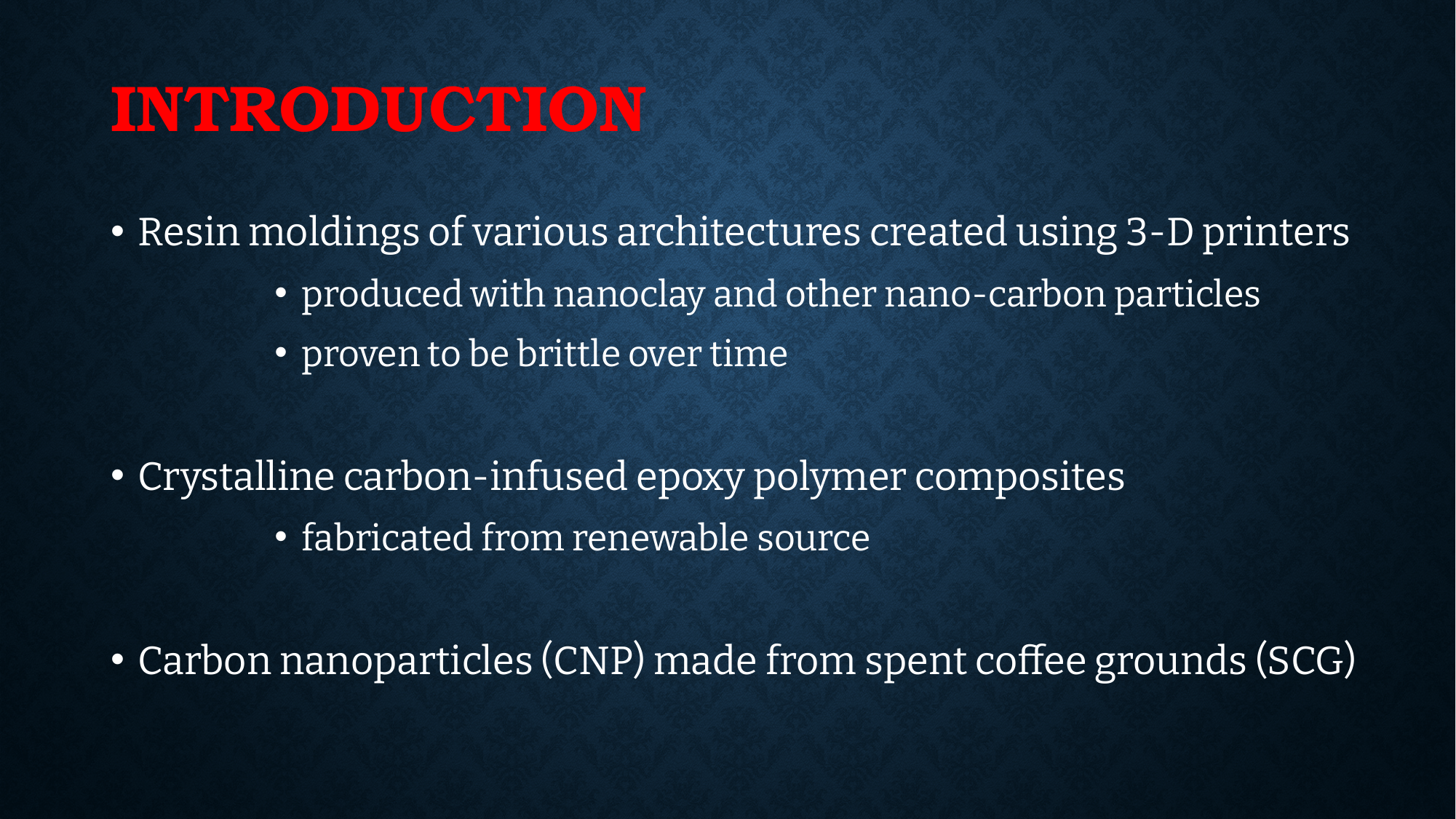

# Introduction
Resin moldings of various architectures created using 3-D printers
produced with nanoclay and other nano-carbon particles
proven to be brittle over time
Crystalline carbon-infused epoxy polymer composites
fabricated from renewable source
Carbon nanoparticles (CNP) made from spent coffee grounds (SCG)